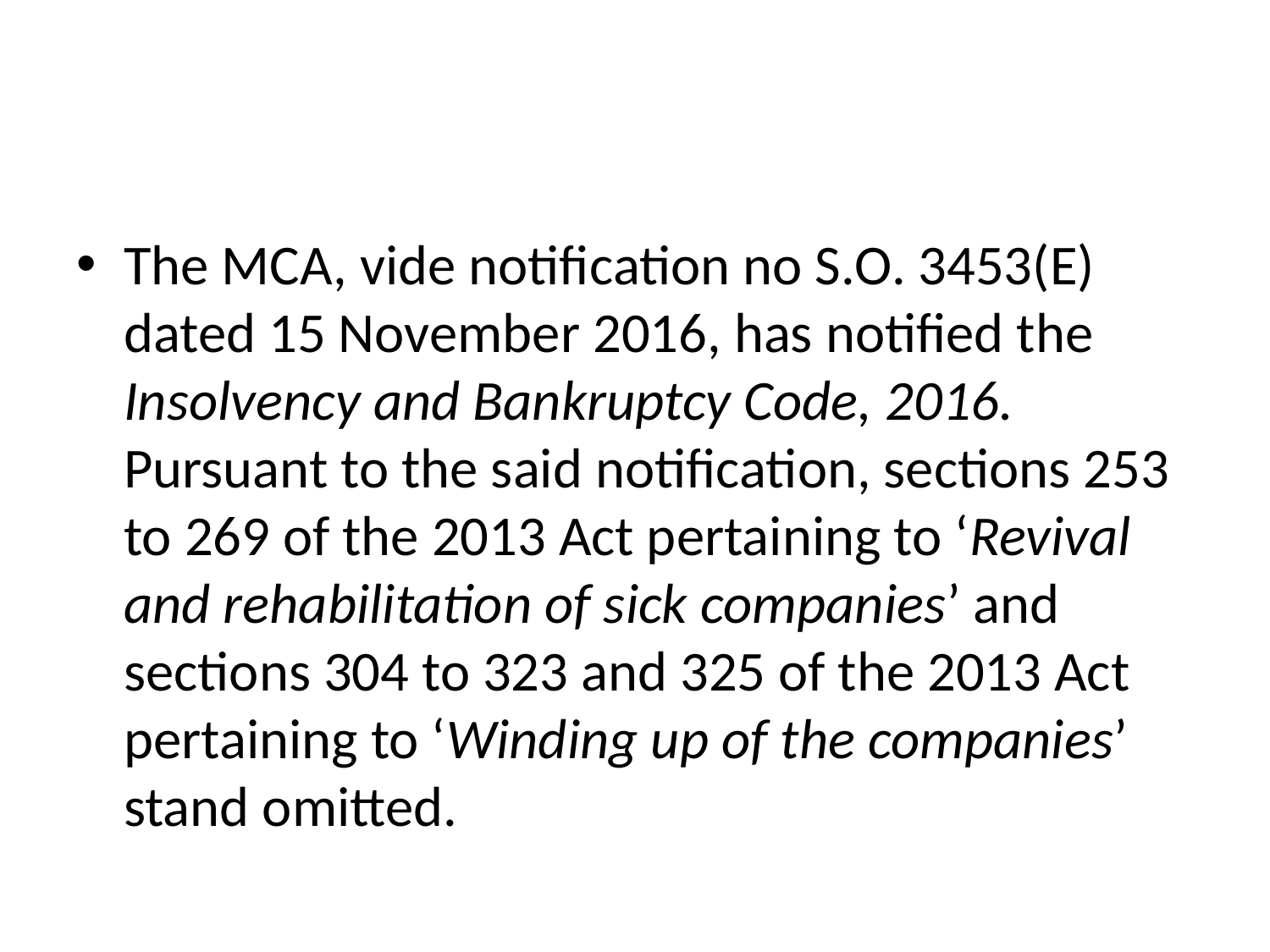

#
The MCA, vide notification no S.O. 3453(E) dated 15 November 2016, has notified the Insolvency and Bankruptcy Code, 2016. Pursuant to the said notification, sections 253 to 269 of the 2013 Act pertaining to ‘Revival and rehabilitation of sick companies’ and sections 304 to 323 and 325 of the 2013 Act pertaining to ‘Winding up of the companies’ stand omitted.